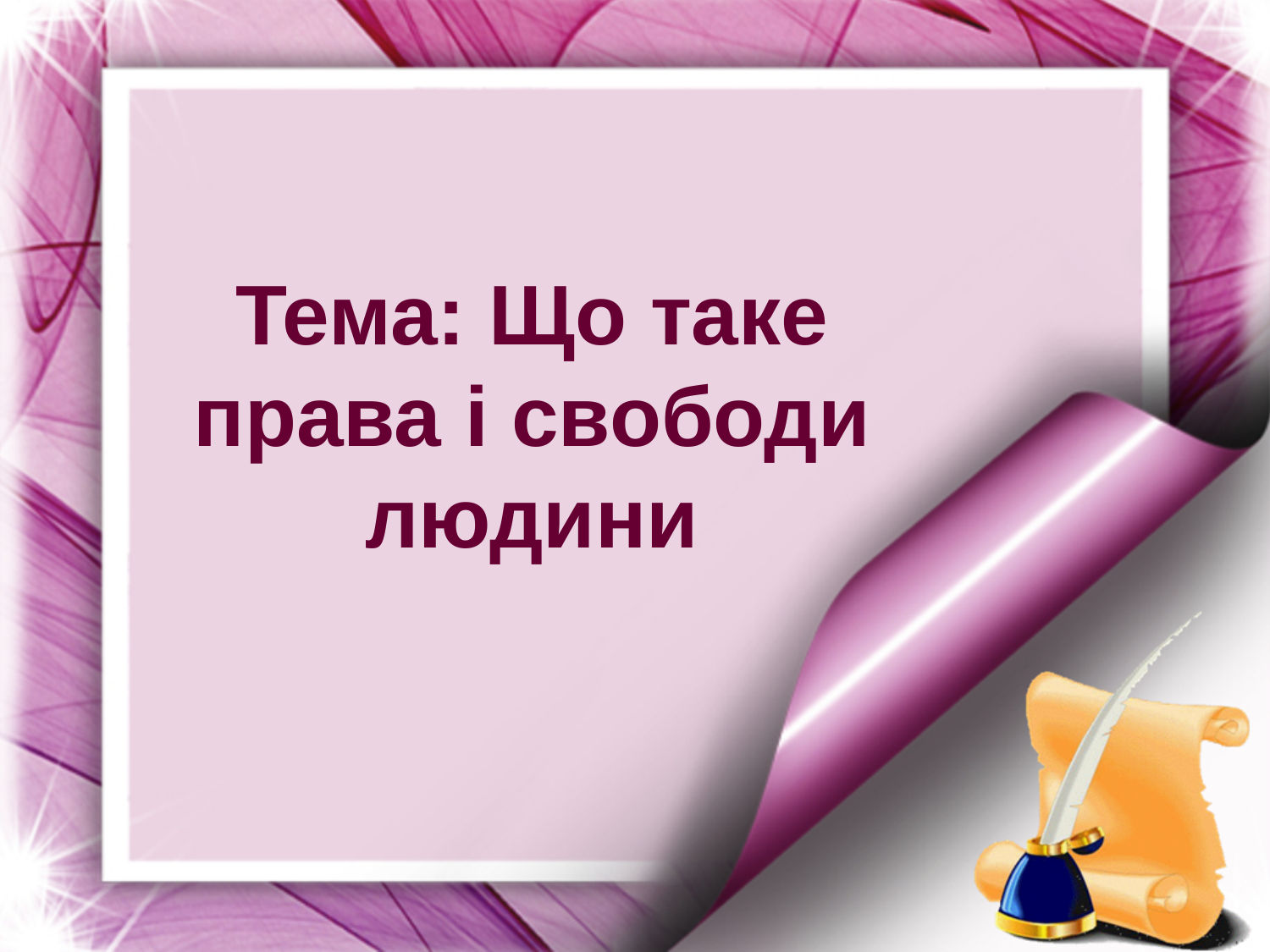

# Тема: Що таке права і свободи людини